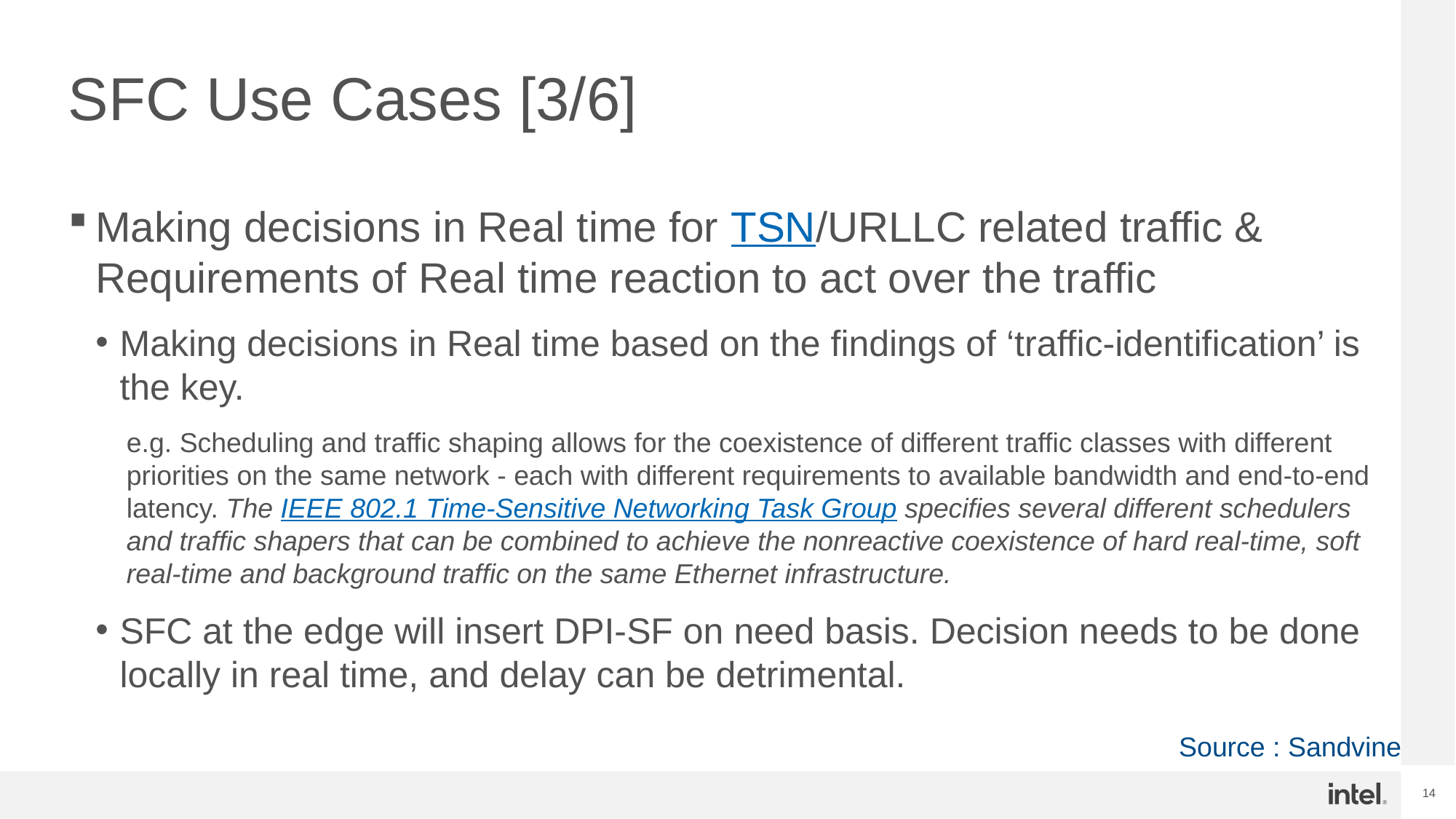

# SFC Use Cases [3/6]
Making decisions in Real time for TSN/URLLC related traffic & Requirements of Real time reaction to act over the traffic
Making decisions in Real time based on the findings of ‘traffic-identification’ is the key.
e.g. Scheduling and traffic shaping allows for the coexistence of different traffic classes with different priorities on the same network - each with different requirements to available bandwidth and end-to-end latency. The IEEE 802.1 Time-Sensitive Networking Task Group specifies several different schedulers and traffic shapers that can be combined to achieve the nonreactive coexistence of hard real-time, soft real-time and background traffic on the same Ethernet infrastructure.
SFC at the edge will insert DPI-SF on need basis. Decision needs to be done locally in real time, and delay can be detrimental.

Source : Sandvine